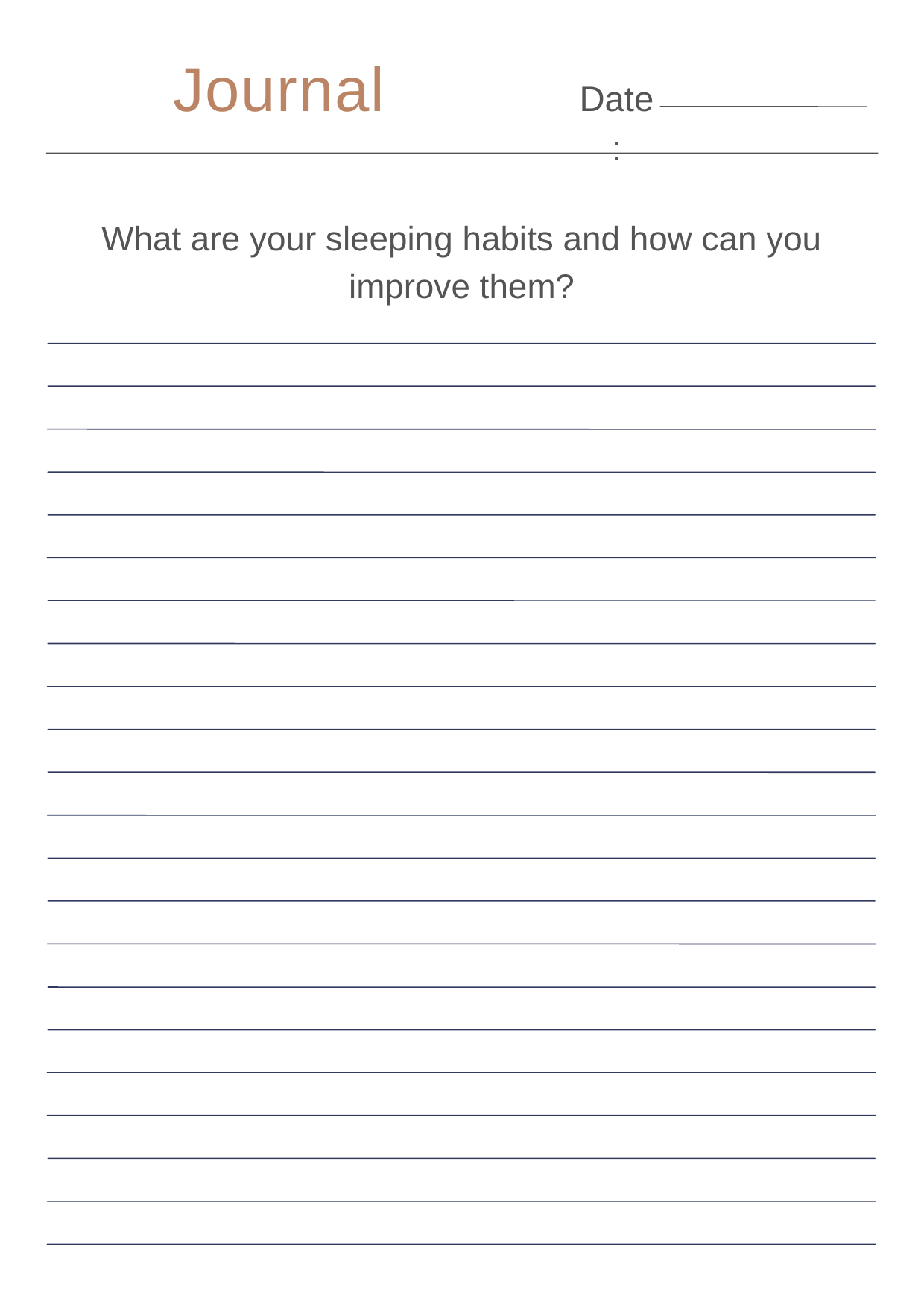

Journal
Date:

What are your sleeping habits and how can you improve them?